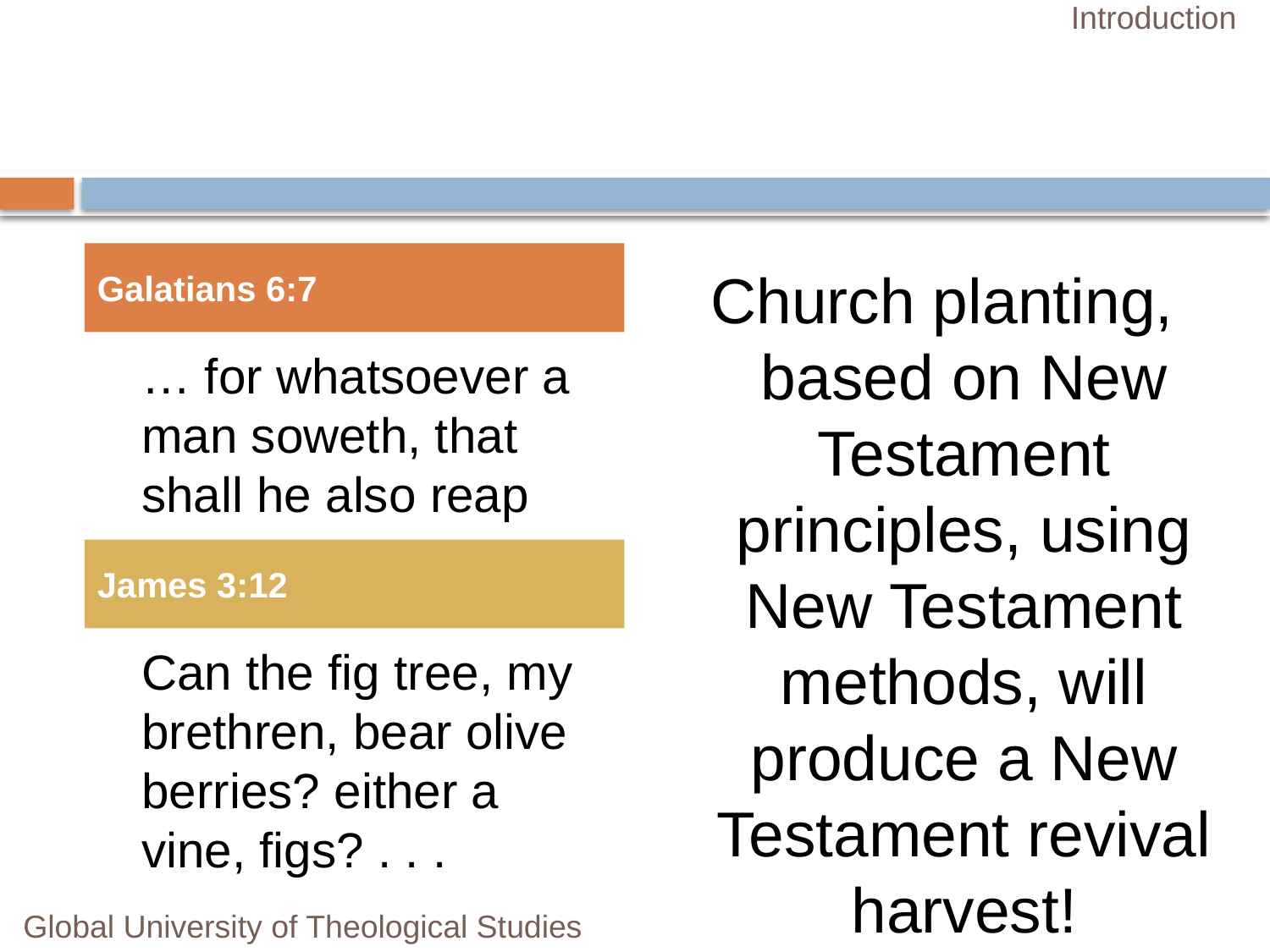

Introduction
Galatians 6:7
Church planting, based on New Testament principles, using New Testament methods, will produce a New Testament revival harvest!
	… for whatsoever a man soweth, that shall he also reap
James 3:12
	Can the fig tree, my brethren, bear olive berries? either a vine, figs? . . .
Global University of Theological Studies